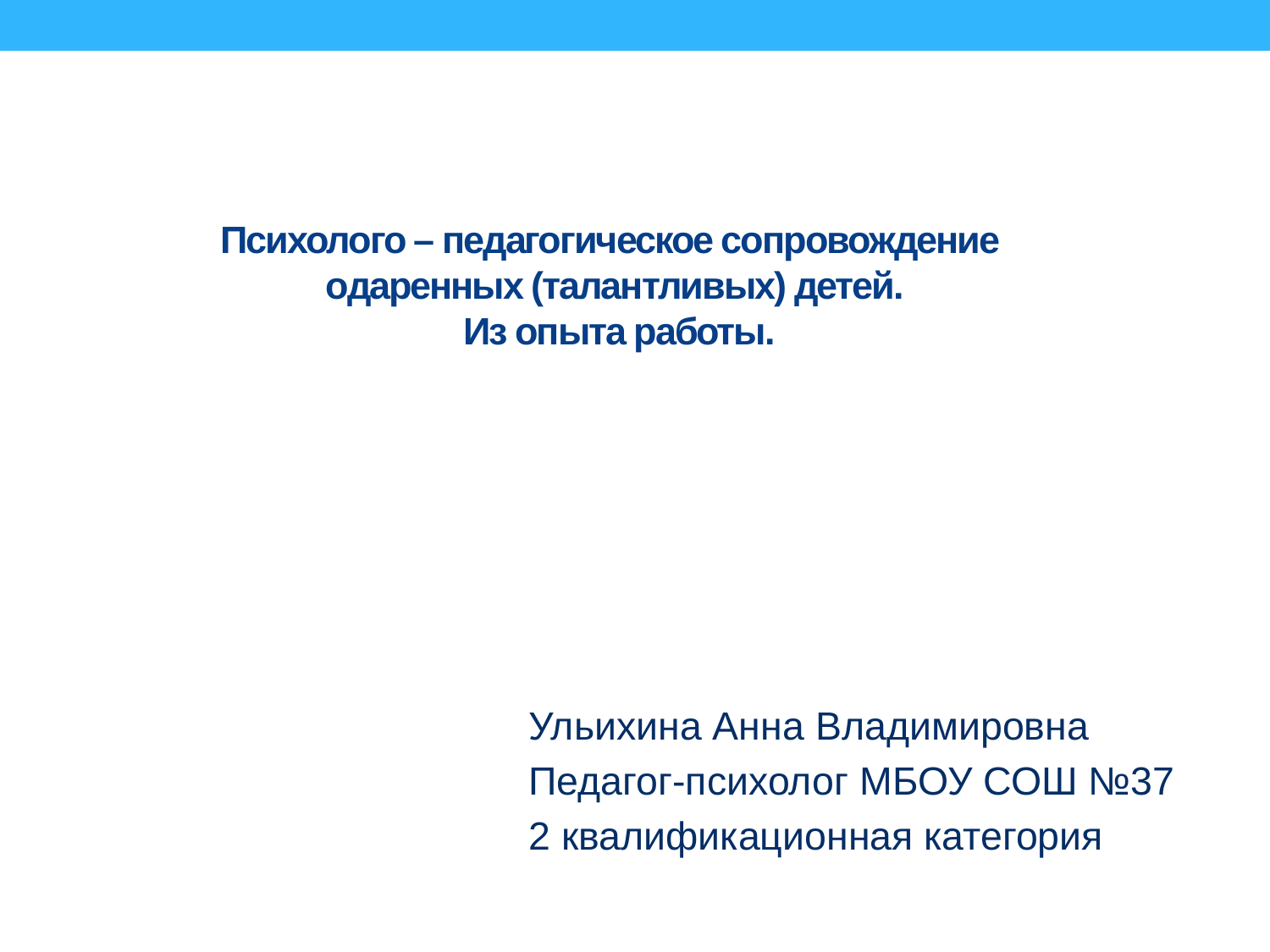

# Психолого – педагогическое сопровождение одаренных (талантливых) детей. Из опыта работы.
Ульихина Анна Владимировна
Педагог-психолог МБОУ СОШ №37
2 квалификационная категория